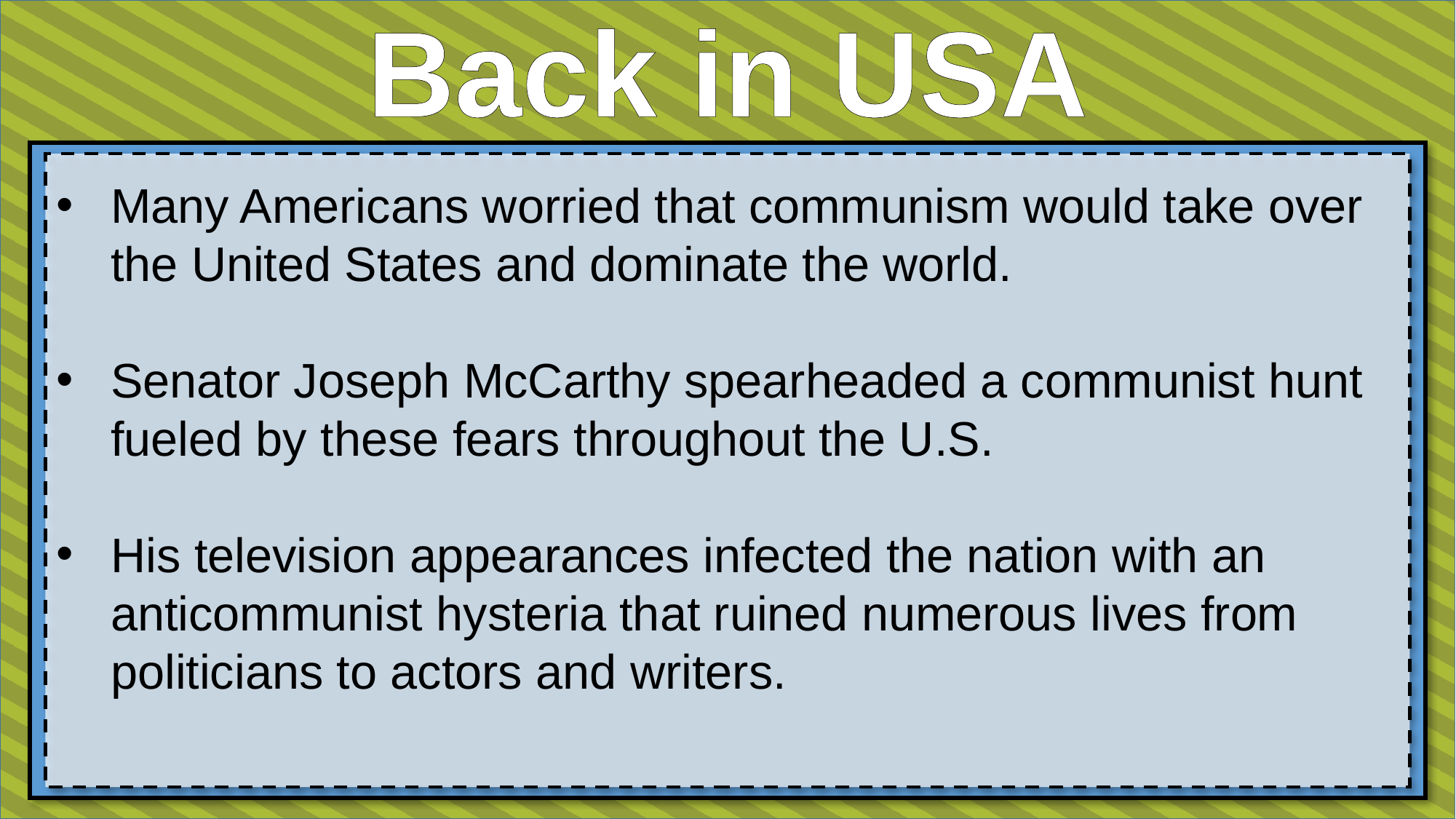

Back in USA

Many Americans worried that communism would take over the United States and dominate the world.

Senator Joseph McCarthy spearheaded a communist hunt fueled by these fears throughout the U.S.

His television appearances infected the nation with an anticommunist hysteria that ruined numerous lives from politicians to actors and writers.